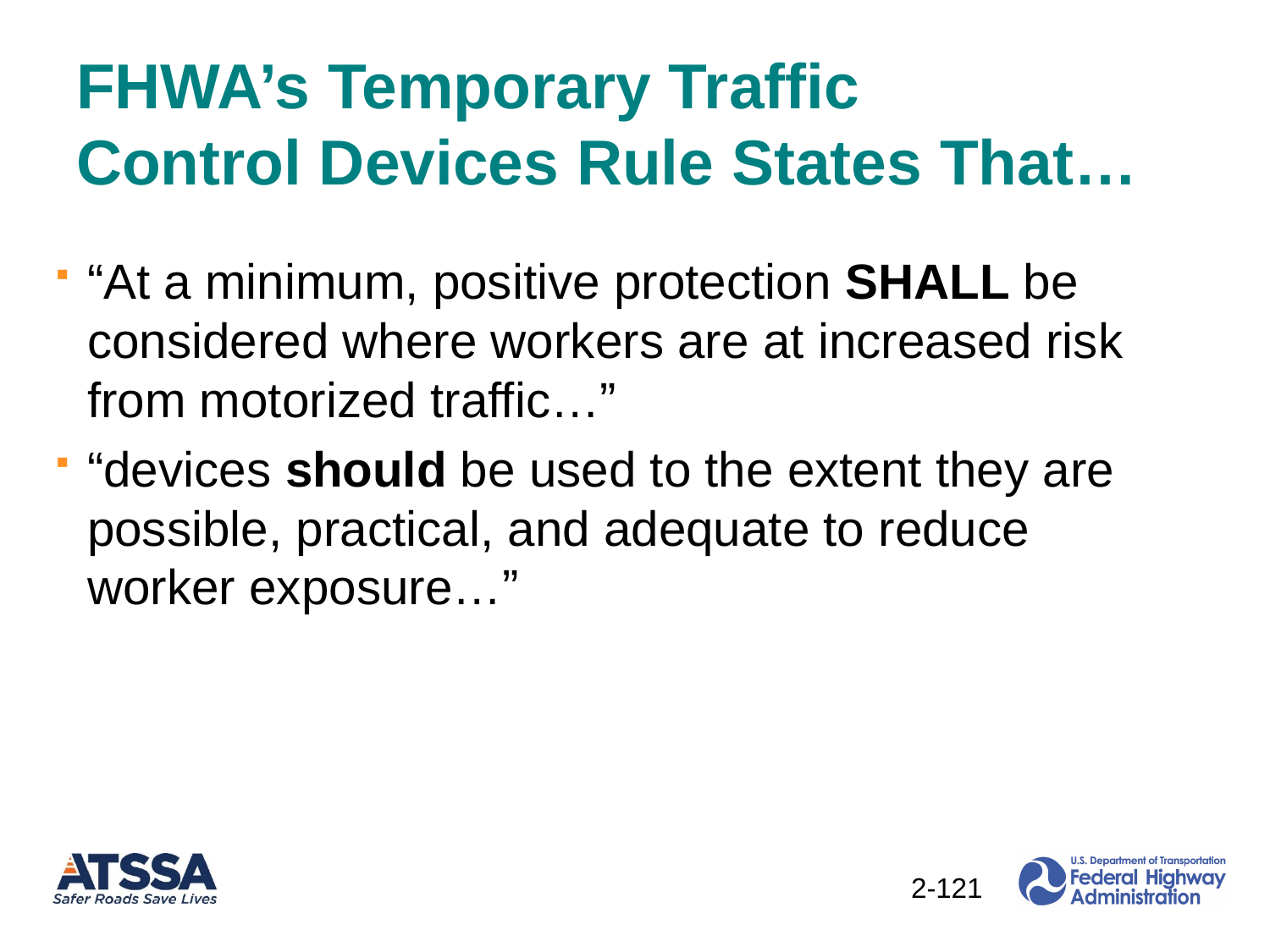

FHWA’s Temporary Traffic
Control Devices Rule States That…
“At a minimum, positive protection SHALL be considered where workers are at increased risk from motorized traffic…”
“devices should be used to the extent they are possible, practical, and adequate to reduce worker exposure…”